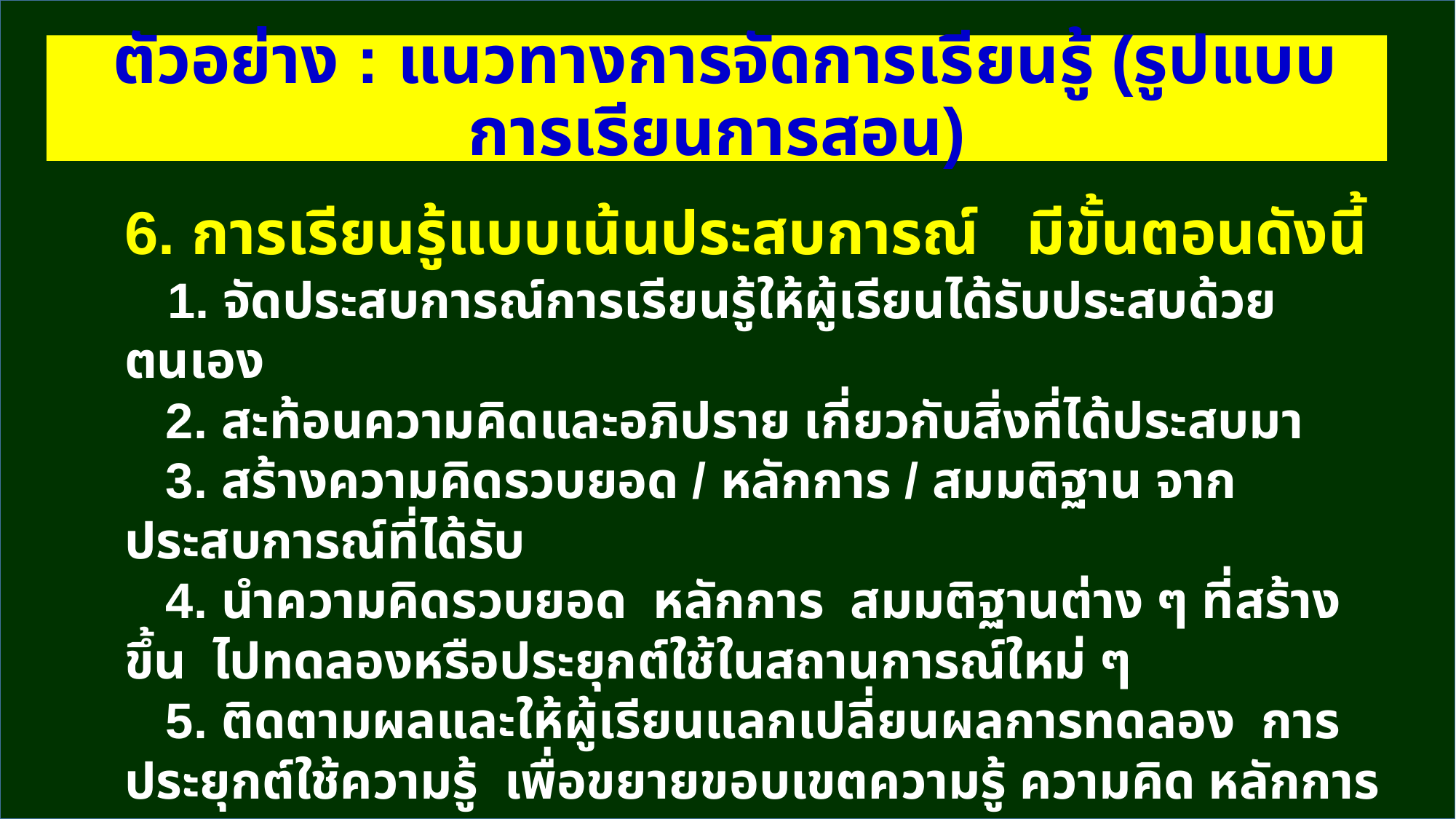

ตัวอย่าง : แนวทางการจัดการเรียนรู้ (รูปแบบการเรียนการสอน)
6. การเรียนรู้แบบเน้นประสบการณ์   มีขั้นตอนดังนี้
   1. จัดประสบการณ์การเรียนรู้ให้ผู้เรียนได้รับประสบด้วยตนเอง
   2. สะท้อนความคิดและอภิปราย เกี่ยวกับสิ่งที่ได้ประสบมา
   3. สร้างความคิดรวบยอด / หลักการ / สมมติฐาน จากประสบการณ์ที่ได้รับ
   4. นำความคิดรวบยอด  หลักการ  สมมติฐานต่าง ๆ ที่สร้างขึ้น  ไปทดลองหรือประยุกต์ใช้ในสถานการณ์ใหม่ ๆ
   5. ติดตามผลและให้ผู้เรียนแลกเปลี่ยนผลการทดลอง  การประยุกต์ใช้ความรู้  เพื่อขยายขอบเขตความรู้ ความคิด หลักการ
   6. วัดและประเมินผล  โดยใช้การประเมินผลการเรียนรู้ของตนเอง ประกอบกับการประเมินผลของผู้สอน